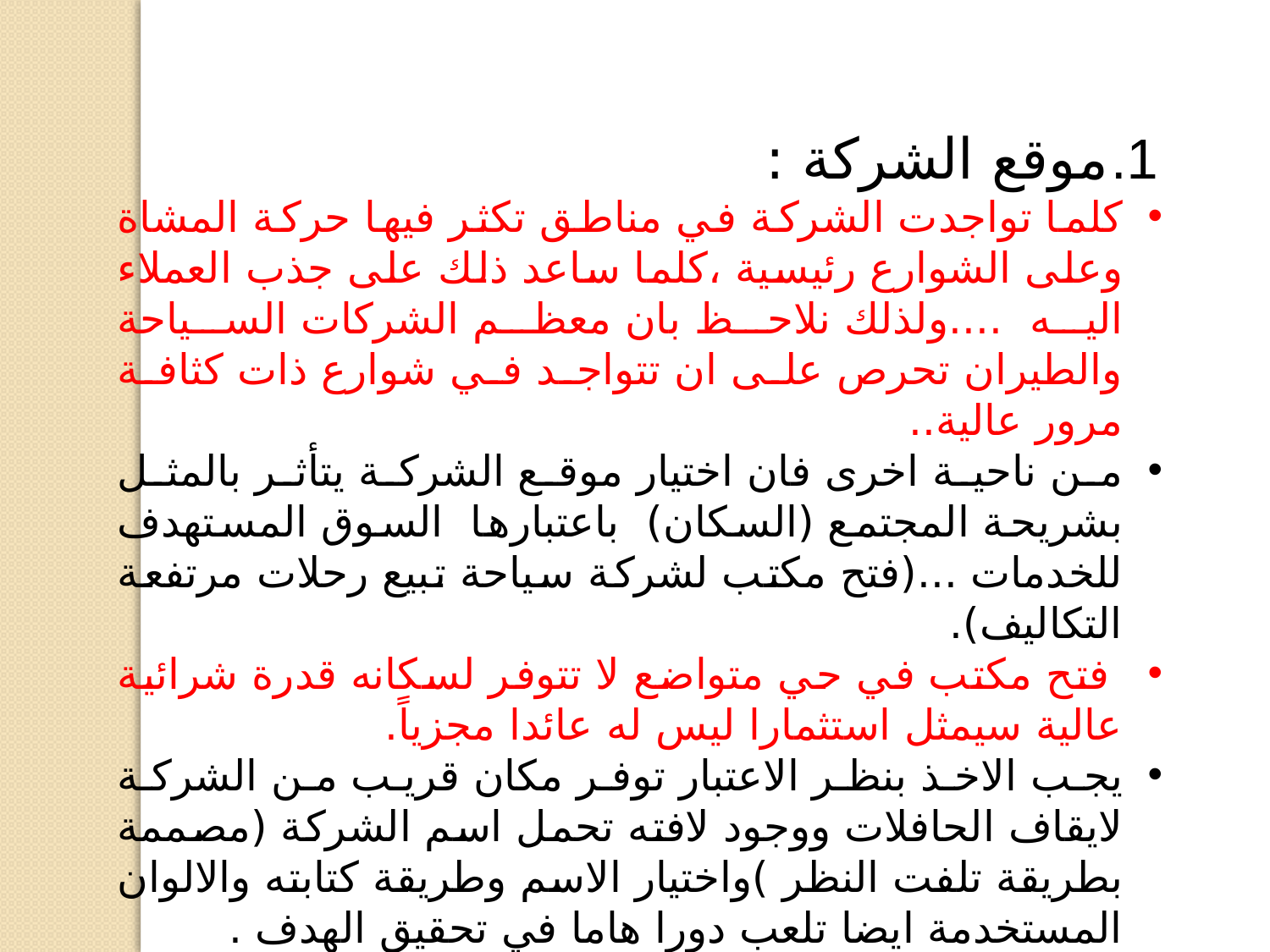

موقع الشركة :
كلما تواجدت الشركة في مناطق تكثر فيها حركة المشاة وعلى الشوارع رئيسية ،كلما ساعد ذلك على جذب العملاء اليه  ....ولذلك نلاحظ بان معظم الشركات السياحة والطيران تحرص على ان تتواجد في شوارع ذات كثافة مرور عالية..
من ناحية اخرى فان اختيار موقع الشركة يتأثر بالمثل بشريحة المجتمع (السكان)  باعتبارها  السوق المستهدف للخدمات ...(فتح مكتب لشركة سياحة تبيع رحلات مرتفعة التكاليف).
 فتح مكتب في حي متواضع لا تتوفر لسكانه قدرة شرائية عالية سيمثل استثمارا ليس له عائدا مجزياً.
يجب الاخذ بنظر الاعتبار توفر مكان قريب من الشركة لايقاف الحافلات ووجود لافته تحمل اسم الشركة (مصممة بطريقة تلفت النظر )واختيار الاسم وطريقة كتابته والالوان المستخدمة ايضا تلعب دورا هاما في تحقيق الهدف .